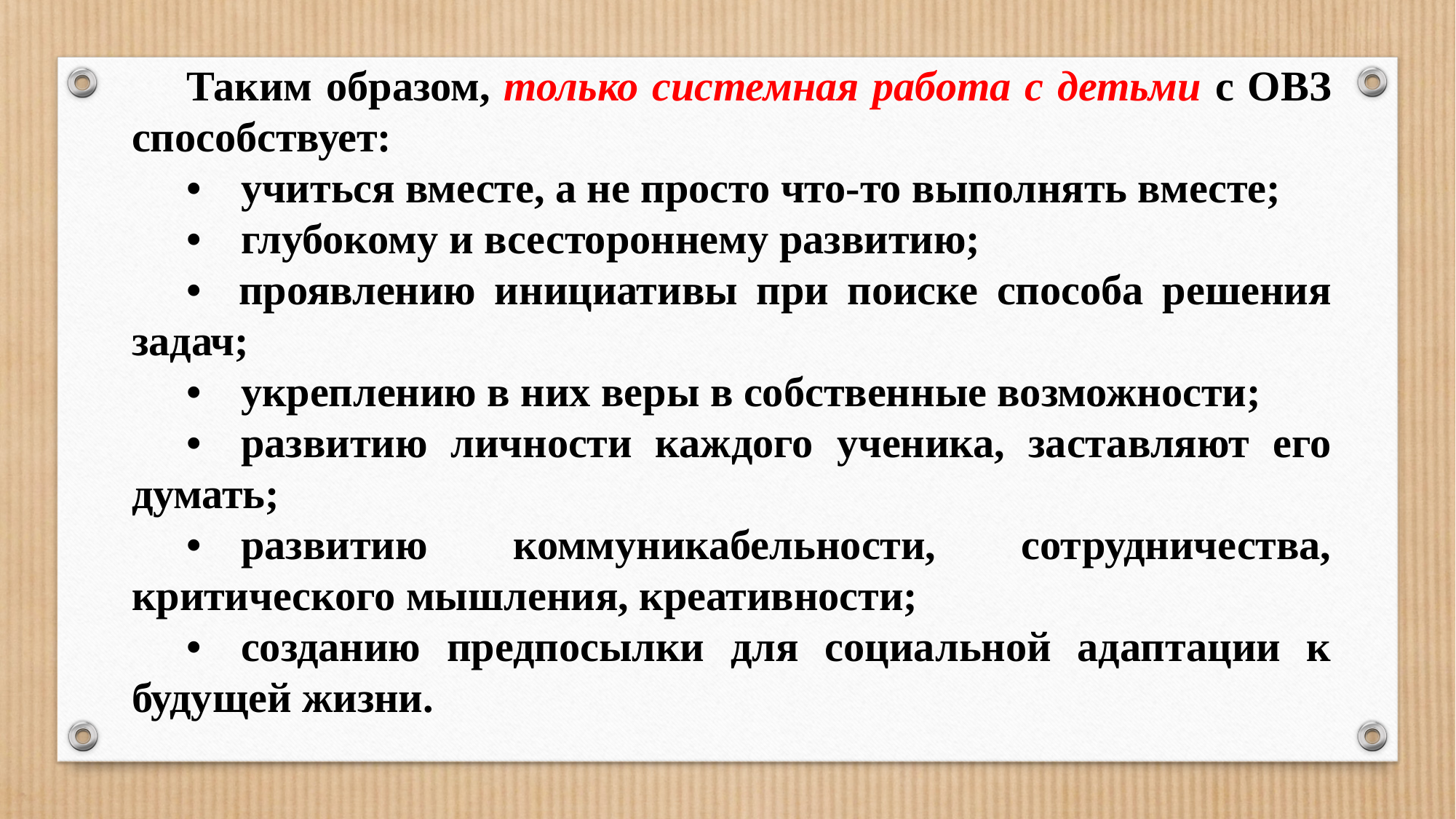

Таким образом, только системная работа с детьми с ОВЗ способствует:
•	учиться вместе, а не просто что-то выполнять вместе;
•	глубокому и всестороннему развитию;
•  проявлению инициативы при поиске способа решения задач;
•	укреплению в них веры в собственные возможности;
•	развитию личности каждого ученика, заставляют его думать;
•	развитию коммуникабельности, сотрудничества, критического мышления, креативности;
•	созданию предпосылки для социальной адаптации к будущей жизни.